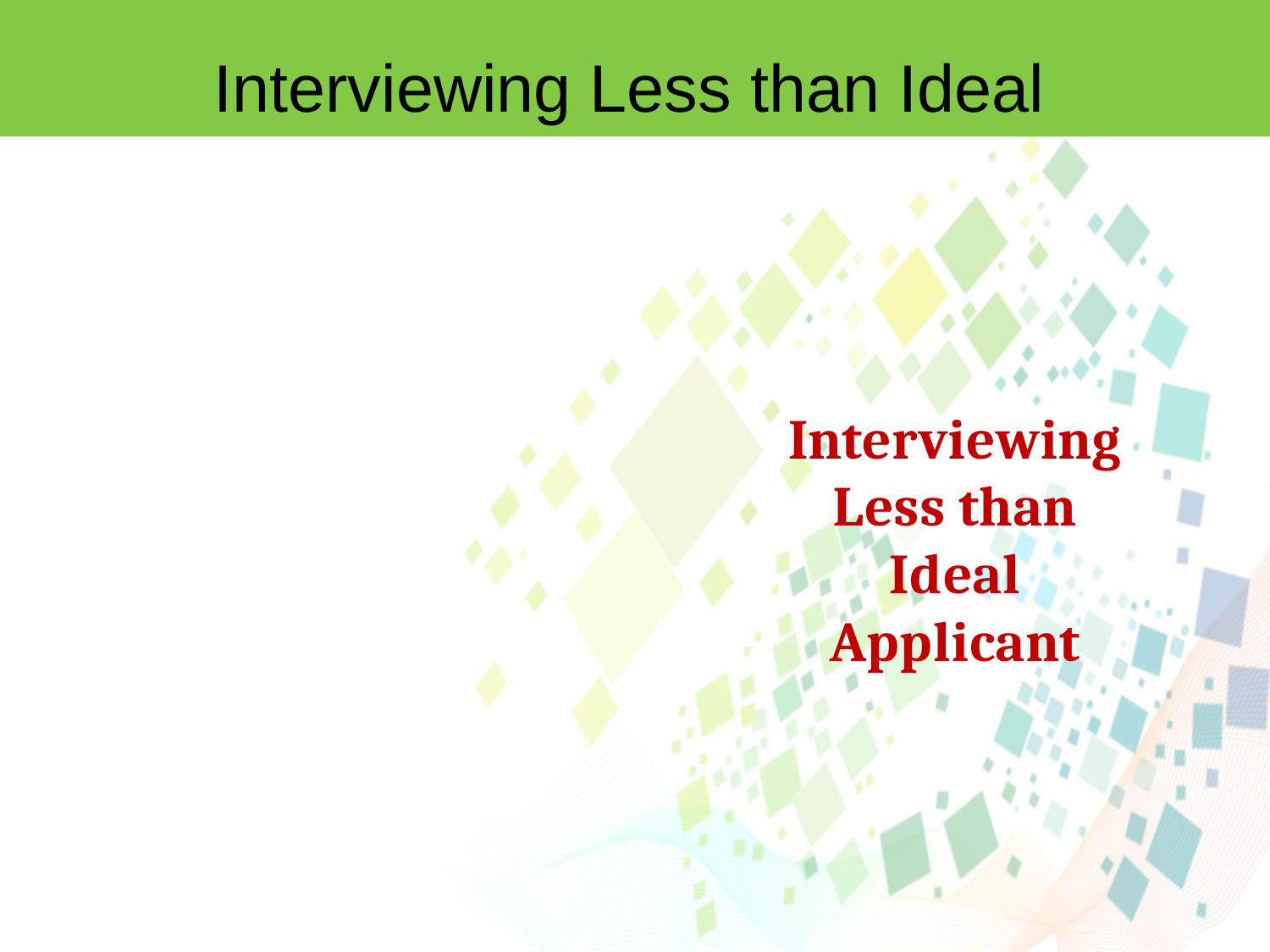

Interviewing Less than Ideal
Interviewing Less than Ideal Applicant